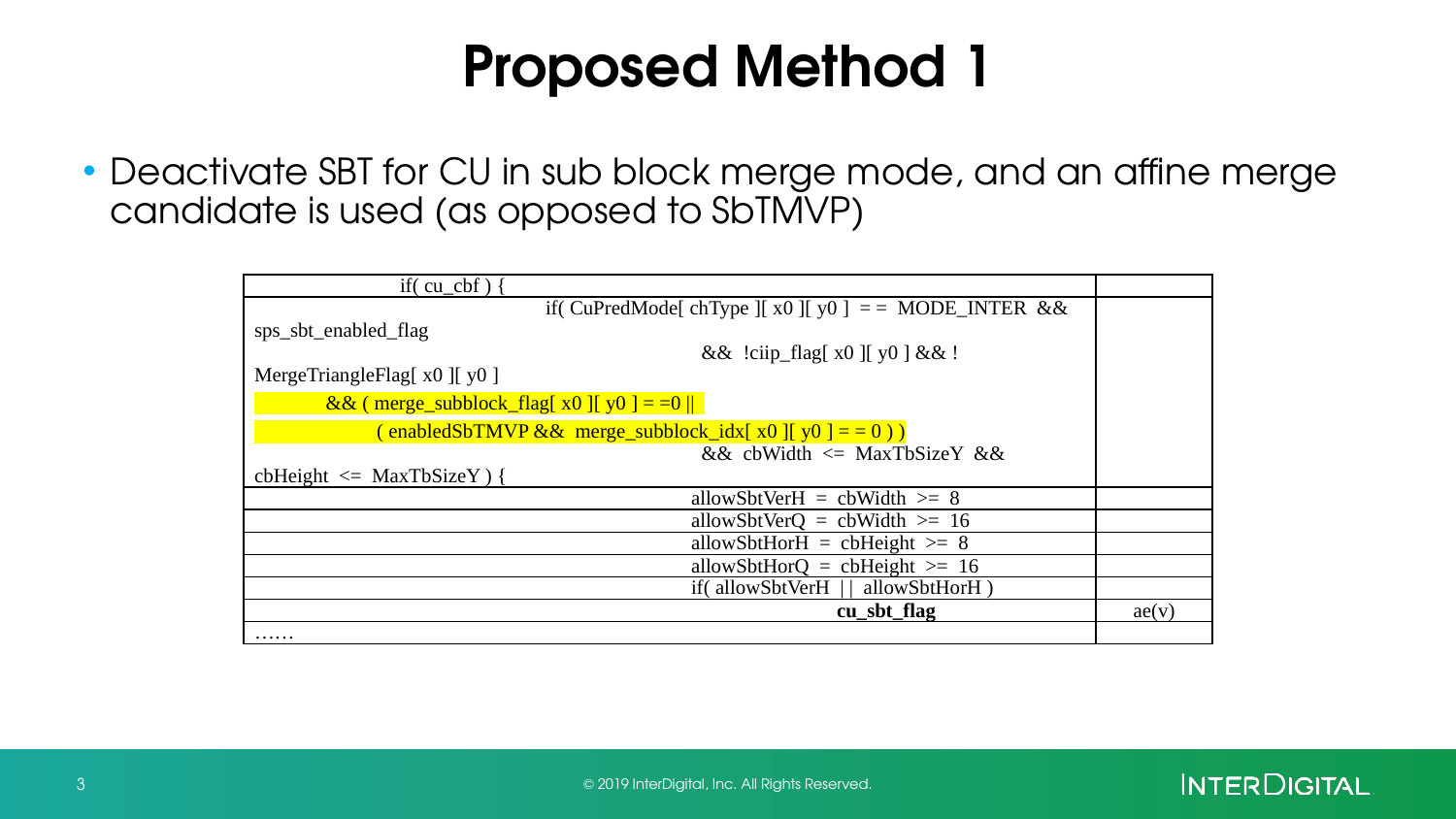

# Proposed Method 1
Deactivate SBT for CU in sub block merge mode, and an affine merge candidate is used (as opposed to SbTMVP)
| if( cu\_cbf ) { |  |
| --- | --- |
| if( CuPredMode[ chType ][ x0 ][ y0 ] = = MODE\_INTER && sps\_sbt\_enabled\_flag && !ciip\_flag[ x0 ][ y0 ] && !MergeTriangleFlag[ x0 ][ y0 ] && ( merge\_subblock\_flag[ x0 ][ y0 ] = =0 || ( enabledSbTMVP && merge\_subblock\_idx[ x0 ][ y0 ] = = 0 ) ) && cbWidth  <=  MaxTbSizeY && cbHeight  <=  MaxTbSizeY ) { |  |
| allowSbtVerH = cbWidth  >=  8 |  |
| allowSbtVerQ = cbWidth  >=  16 |  |
| allowSbtHorH = cbHeight  >=  8 |  |
| allowSbtHorQ = cbHeight  >=  16 |  |
| if( allowSbtVerH | | allowSbtHorH ) |  |
| cu\_sbt\_flag | ae(v) |
| …… |  |
3
© 2019 InterDigital, Inc. All Rights Reserved.